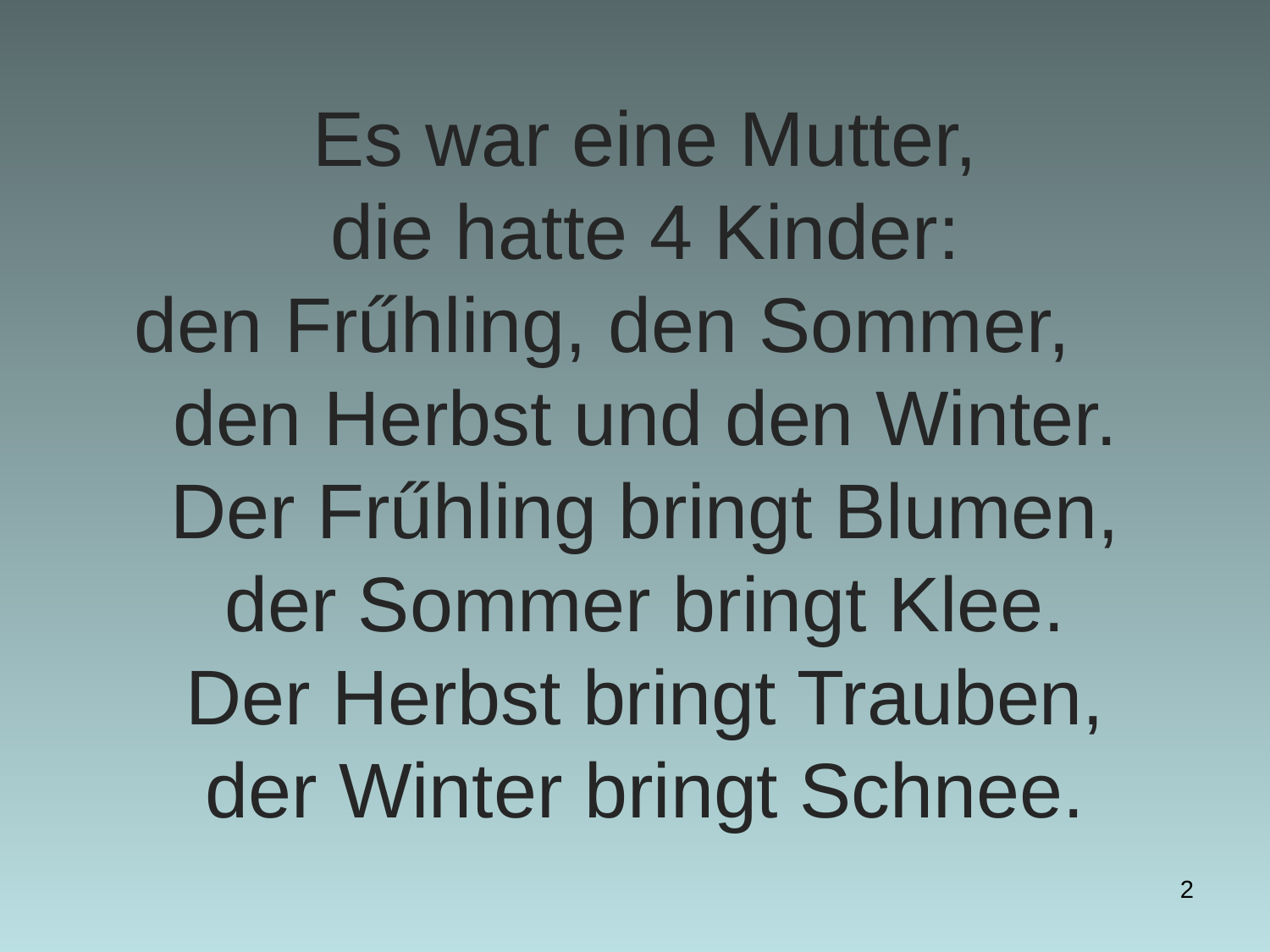

# Es war eine Mutter, die hatte 4 Kinder: den Frűhling, den Sommer,     den Herbst und den Winter. Der Frűhling bringt Blumen, der Sommer bringt Klee. Der Herbst bringt Trauben, der Winter bringt Schnee.
2